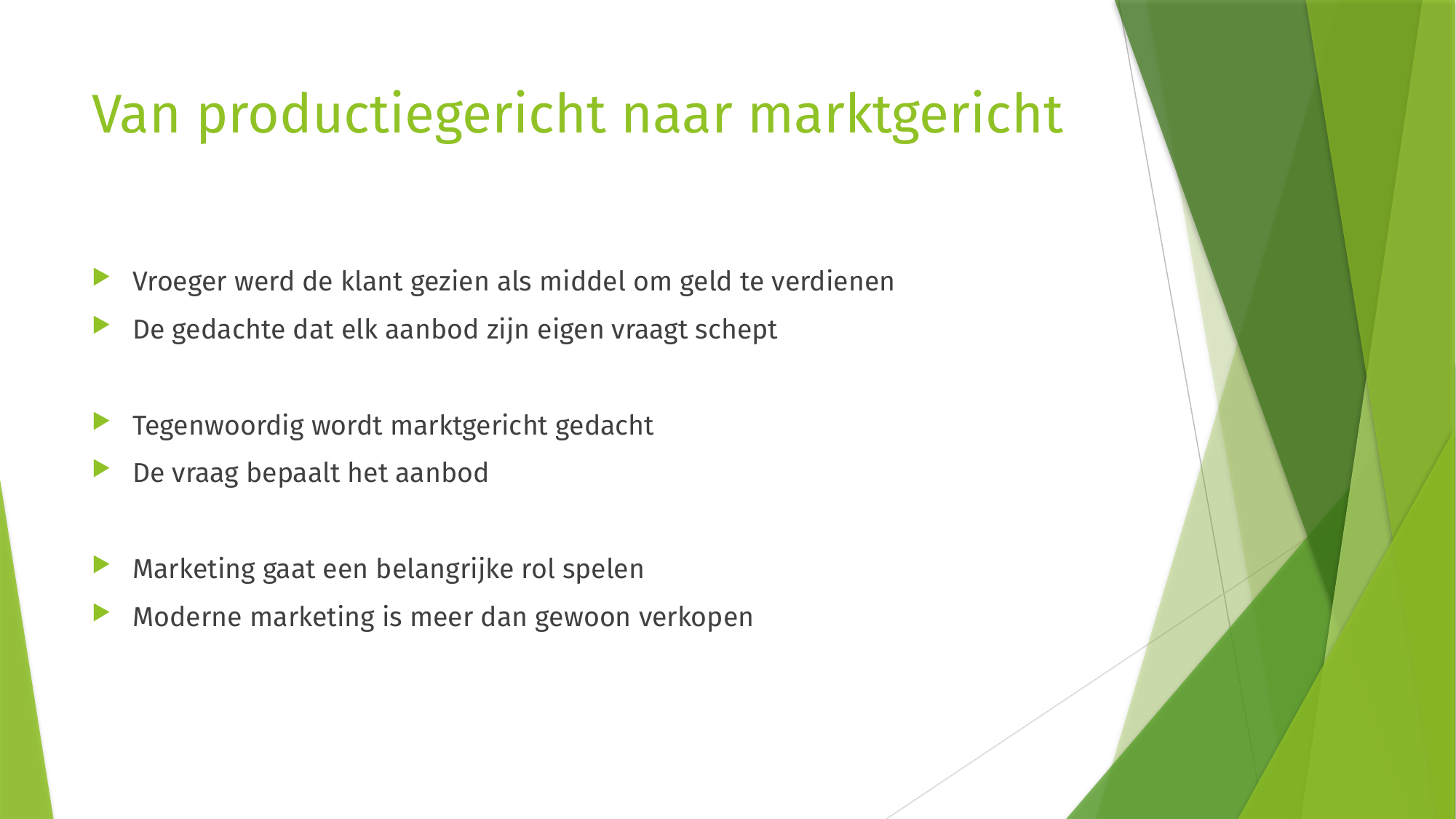

# Van productiegericht naar marktgericht
Vroeger werd de klant gezien als middel om geld te verdienen
De gedachte dat elk aanbod zijn eigen vraagt schept

Tegenwoordig wordt marktgericht gedacht
De vraag bepaalt het aanbod

Marketing gaat een belangrijke rol spelen
Moderne marketing is meer dan gewoon verkopen